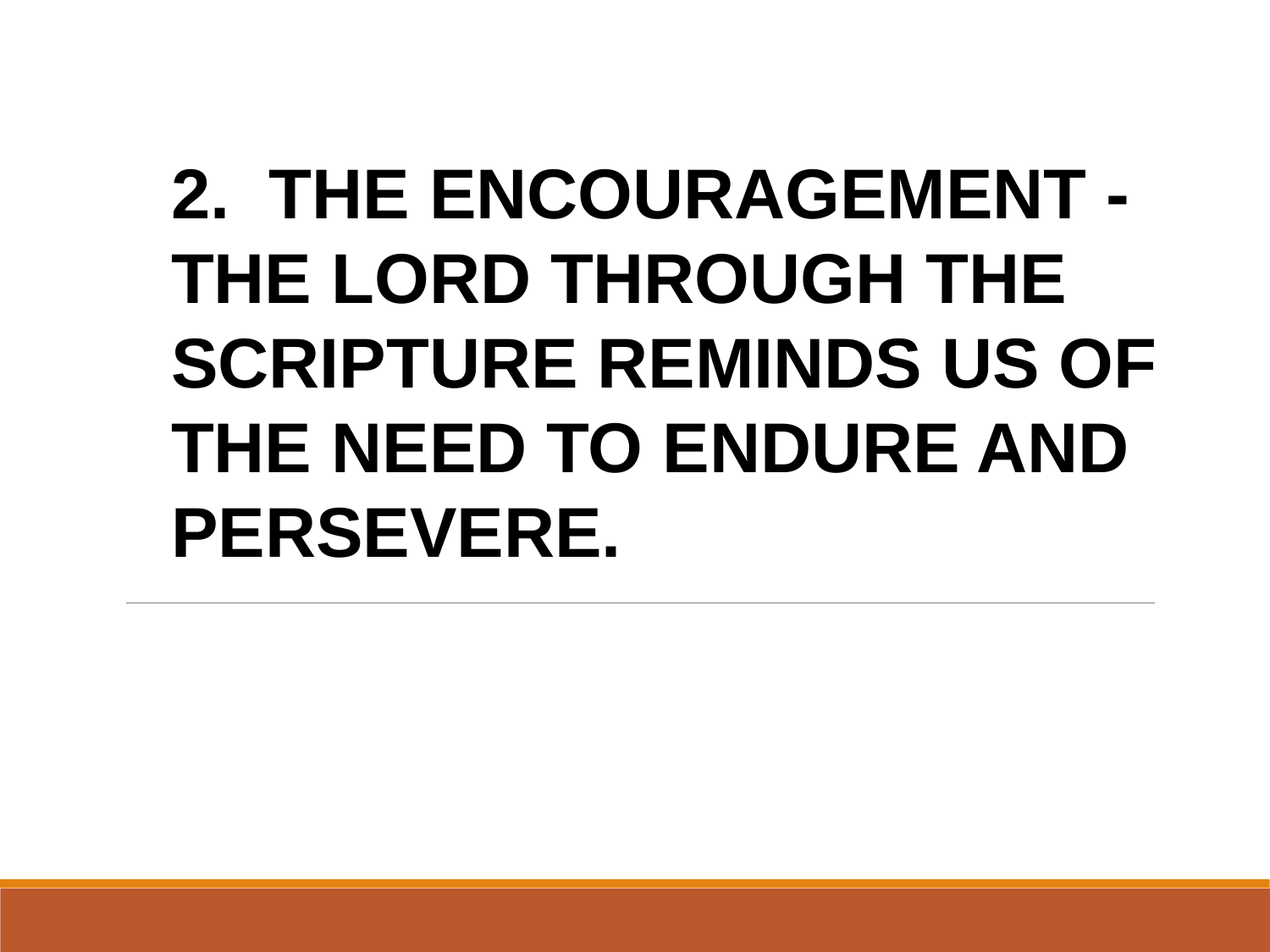

2.  THE ENCOURAGEMENT -  THE LORD THROUGH THE SCRIPTURE REMINDS US OF THE NEED TO ENDURE AND PERSEVERE.